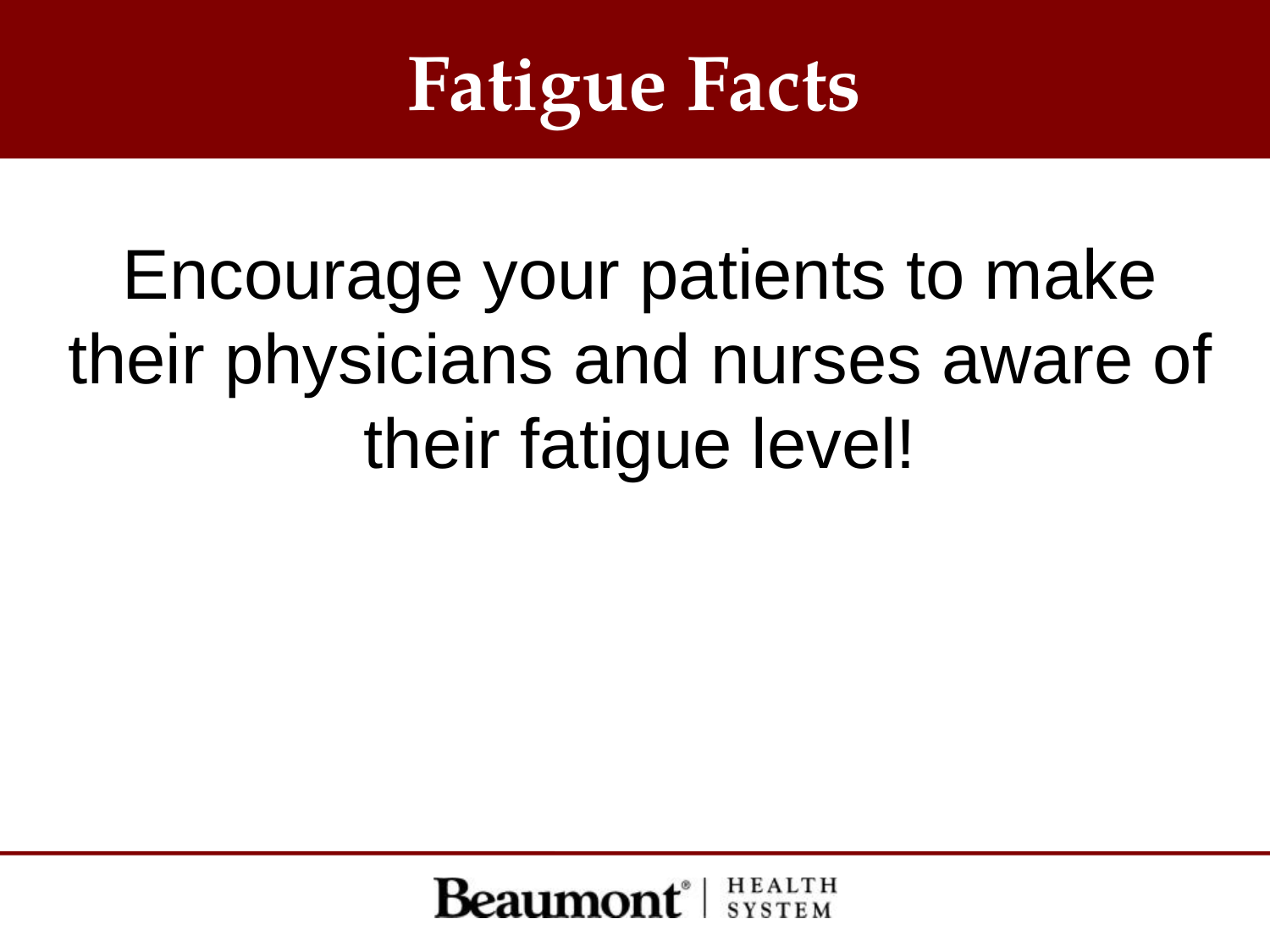

# Fatigue Facts
Encourage your patients to make their physicians and nurses aware of their fatigue level!